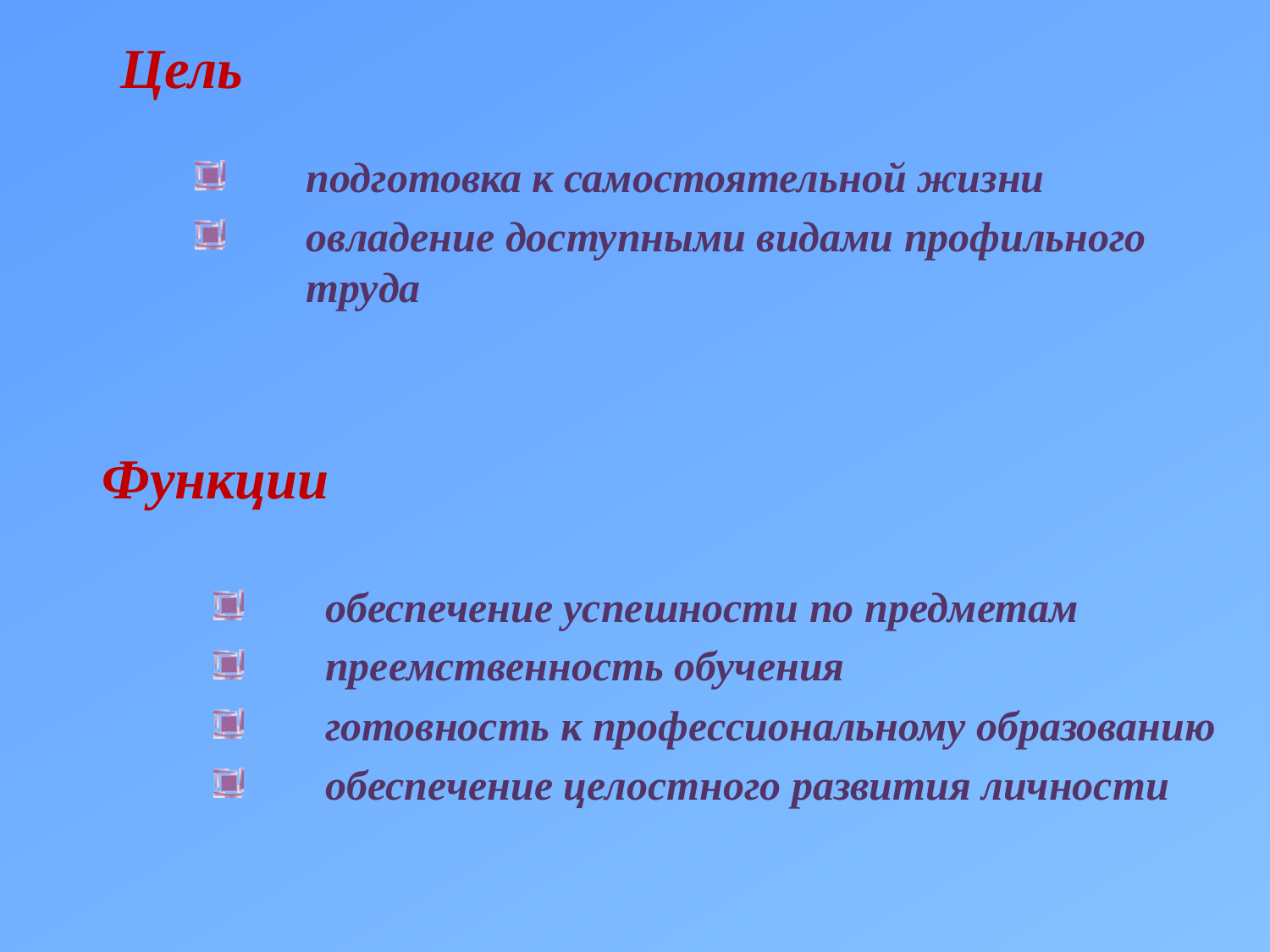

# Цель

подготовка к самостоятельной жизни
овладение доступными видами профильного труда

Функции

обеспечение успешности по предметам
преемственность обучения
готовность к профессиональному образованию
обеспечение целостного развития личности